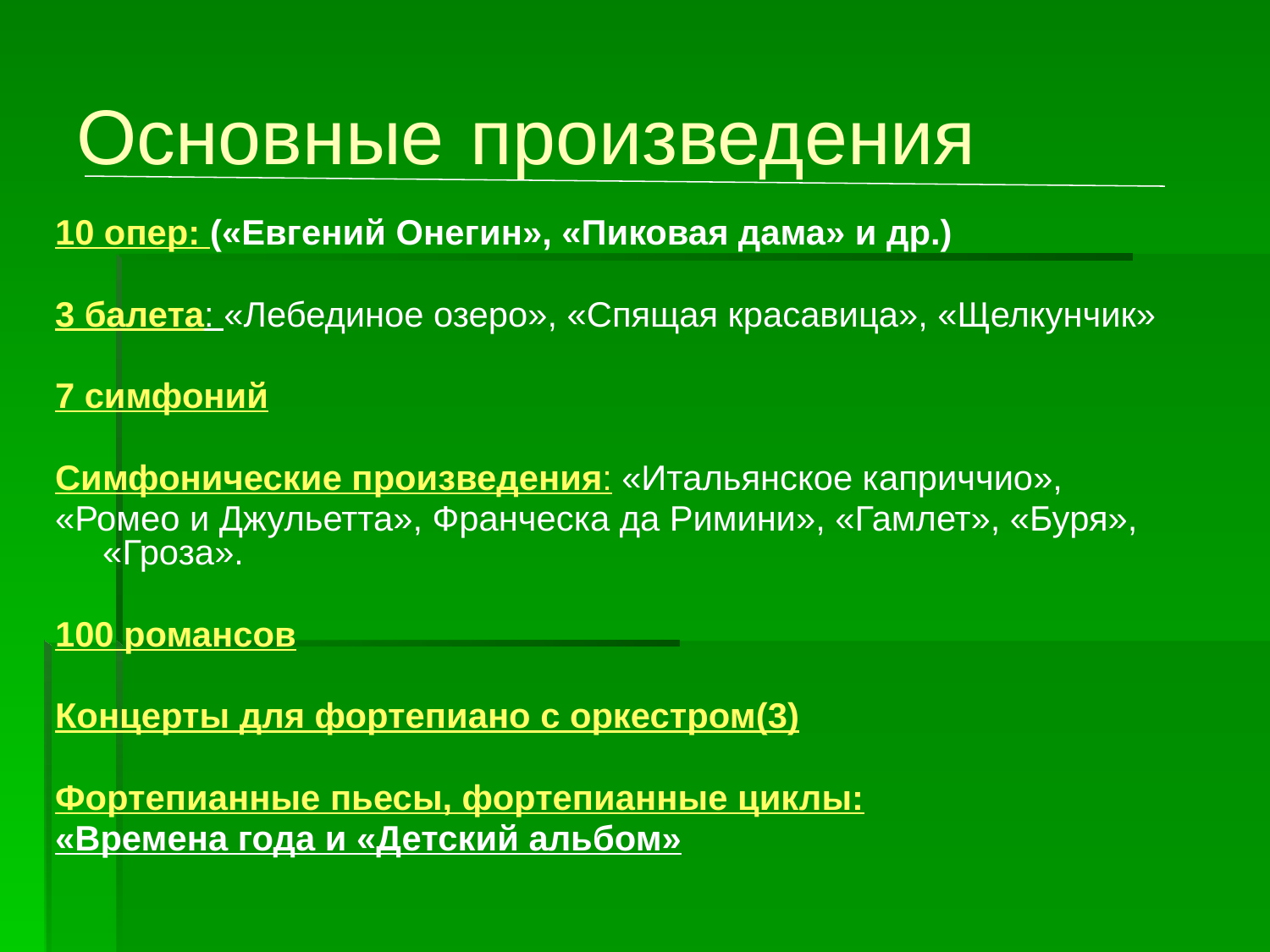

# Основные произведения

10 опер: («Евгений Онегин», «Пиковая дама» и др.)

3 балета: «Лебединое озеро», «Спящая красавица», «Щелкунчик»

7 симфоний

Симфонические произведения: «Итальянское каприччио»,
«Ромео и Джульетта», Франческа да Римини», «Гамлет», «Буря», «Гроза».

100 романсов

Концерты для фортепиано с оркестром(3)

Фортепианные пьесы, фортепианные циклы:
«Времена года и «Детский альбом»